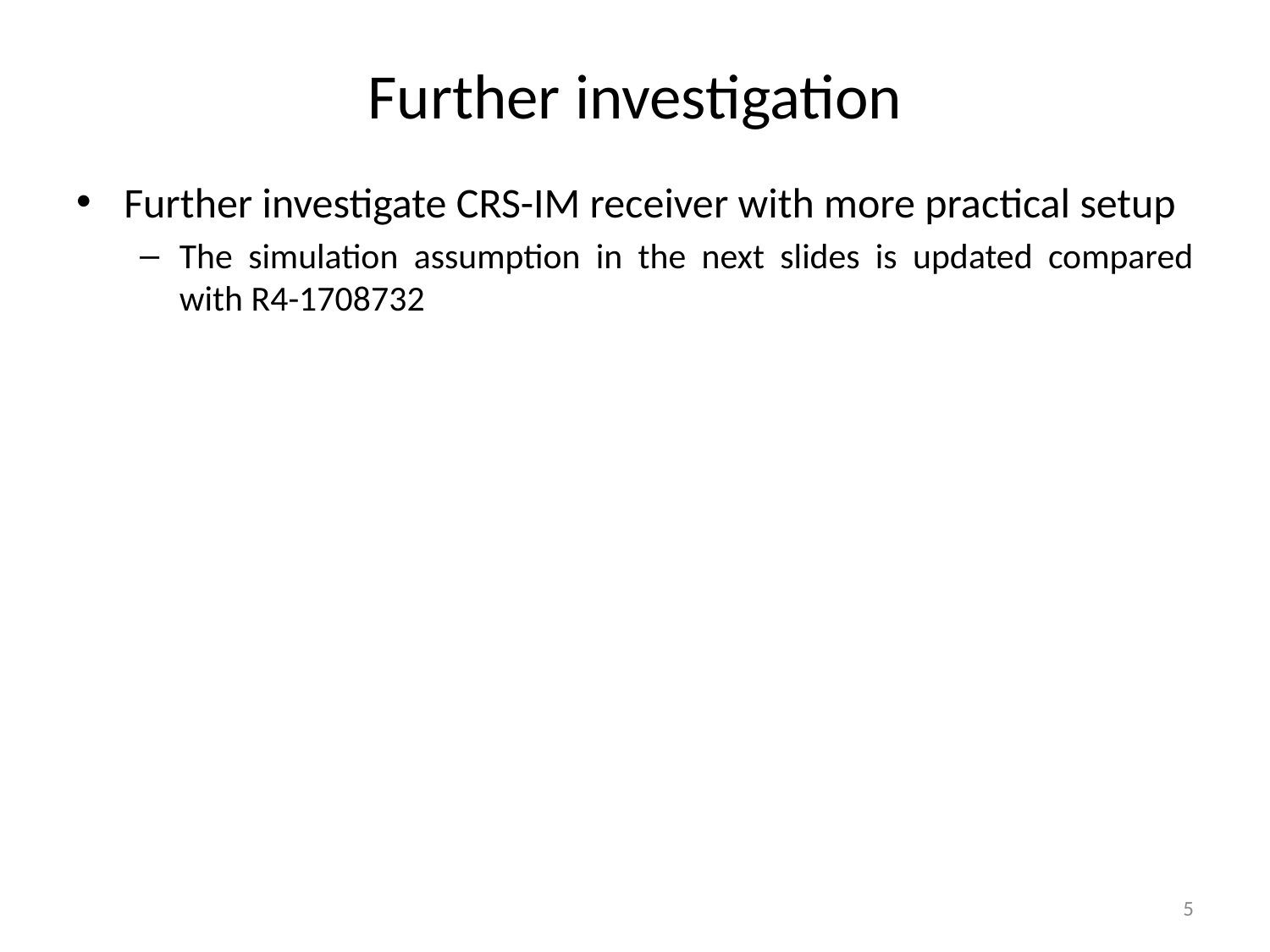

# Further investigation
Further investigate CRS-IM receiver with more practical setup
The simulation assumption in the next slides is updated compared with R4-1708732

5